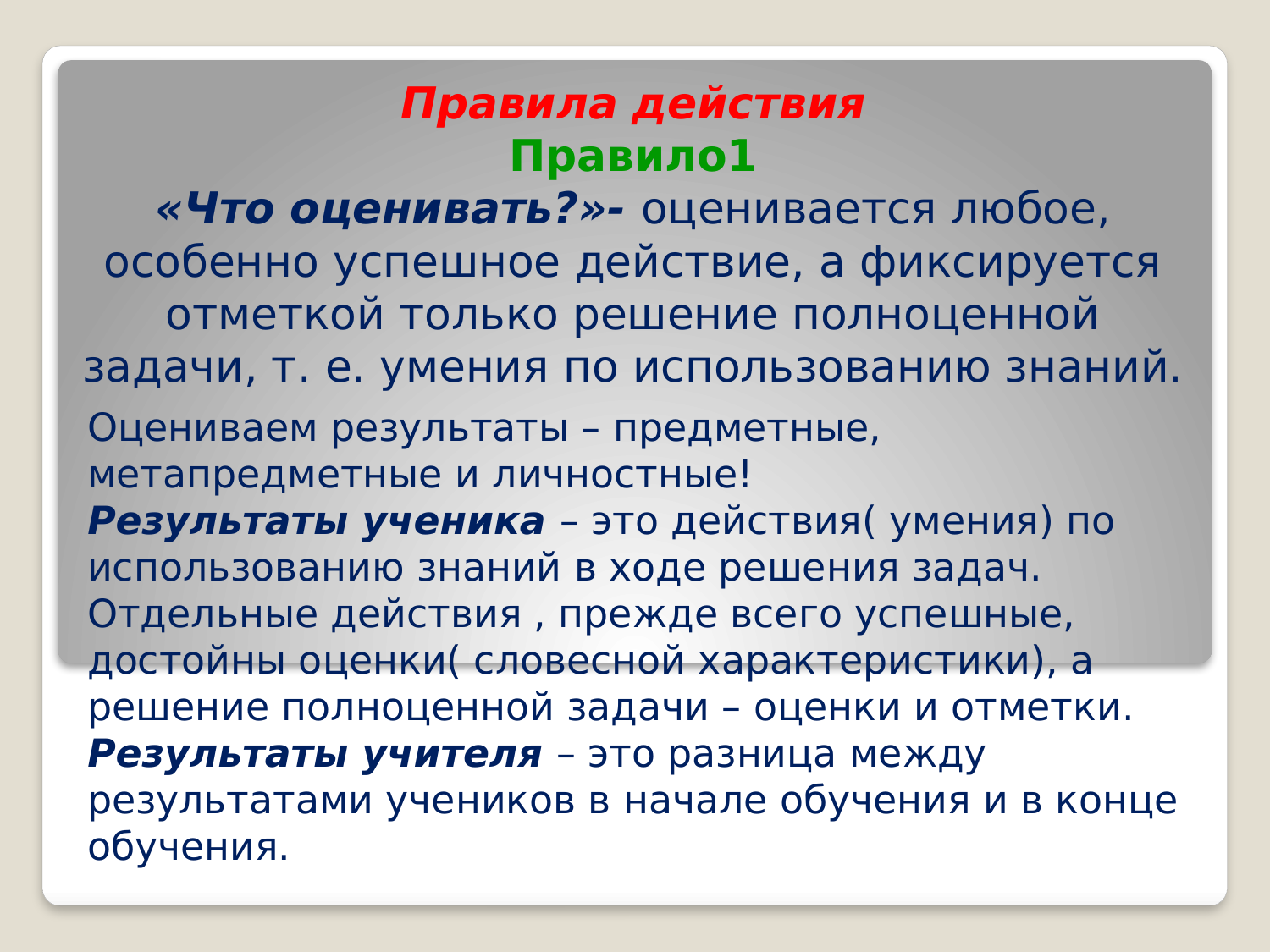

# Правила действия Правило1 «Что оценивать?»- оценивается любое, особенно успешное действие, а фиксируется отметкой только решение полноценной задачи, т. е. умения по использованию знаний.
Оцениваем результаты – предметные, метапредметные и личностные!
Результаты ученика – это действия( умения) по использованию знаний в ходе решения задач. Отдельные действия , прежде всего успешные, достойны оценки( словесной характеристики), а решение полноценной задачи – оценки и отметки.
Результаты учителя – это разница между результатами учеников в начале обучения и в конце обучения.